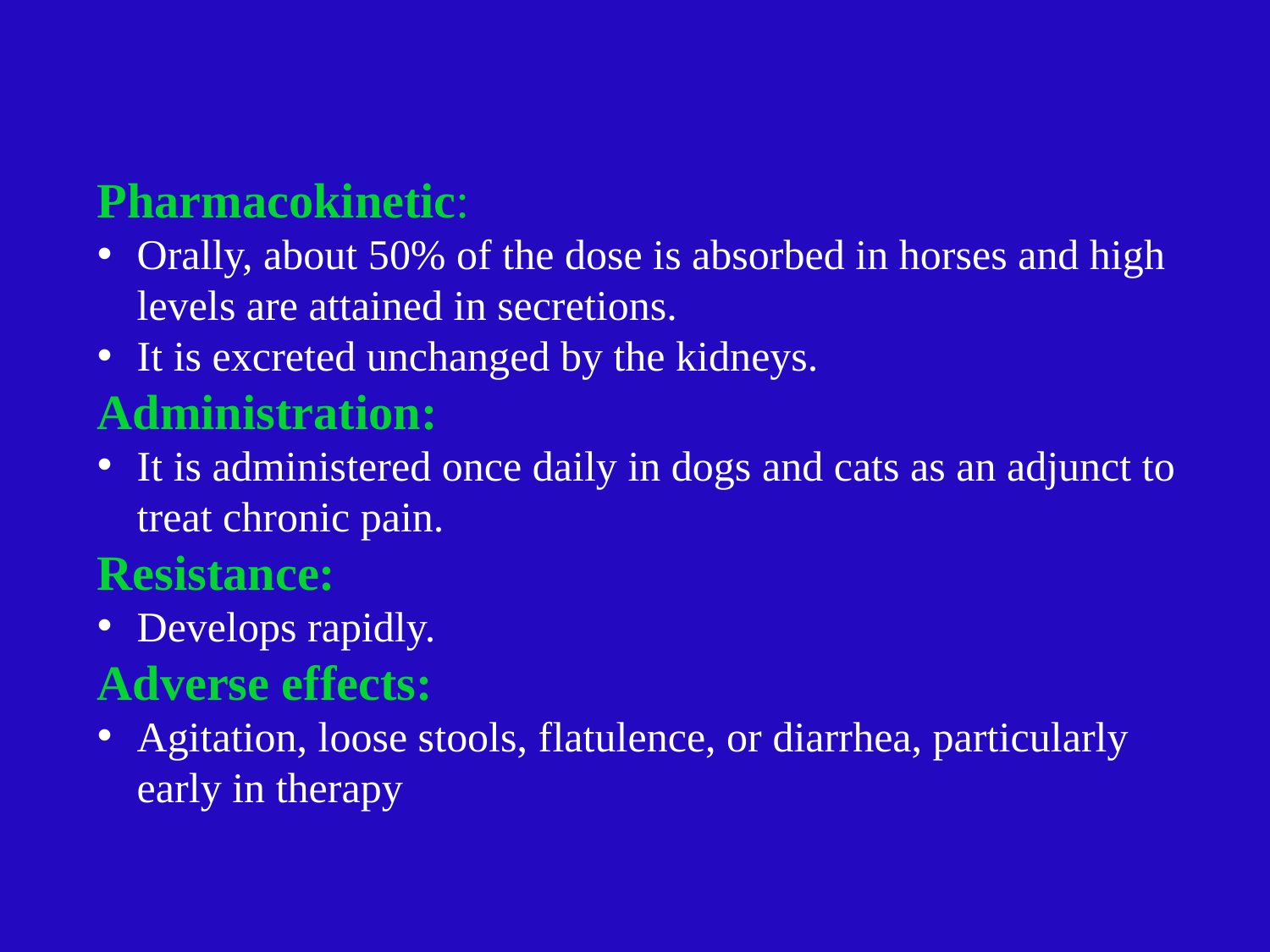

Pharmacokinetic:
Orally, about 50% of the dose is absorbed in horses and high levels are attained in secretions.
It is excreted unchanged by the kidneys.
Administration:
It is administered once daily in dogs and cats as an adjunct to treat chronic pain.
Resistance:
Develops rapidly.
Adverse effects:
Agitation, loose stools, flatulence, or diarrhea, particularly early in therapy